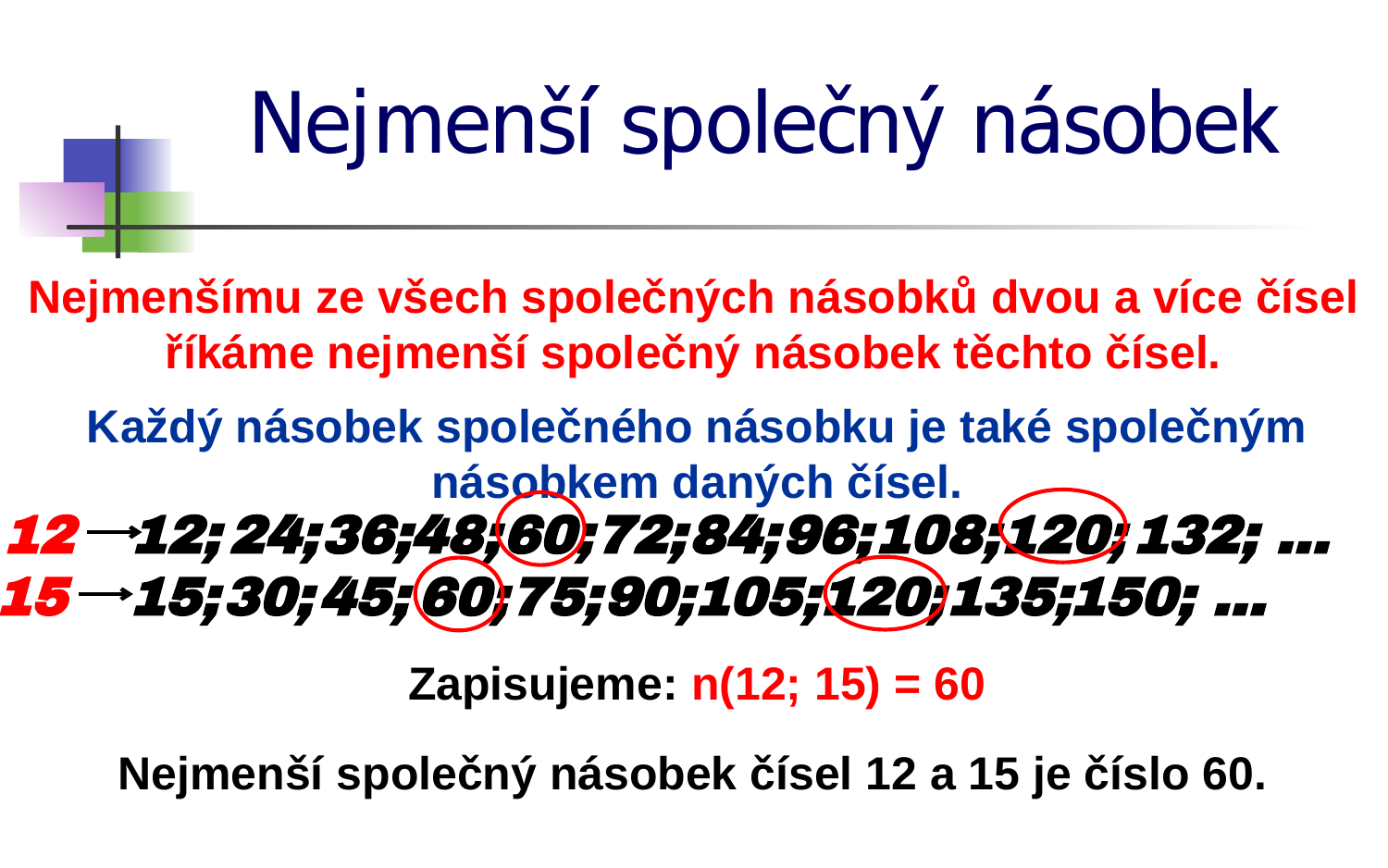

# Nejmenší společný násobek
Nejmenšímu ze všech společných násobků dvou a více čísel říkáme nejmenší společný násobek těchto čísel.
Každý násobek společného násobku je také společným násobkem daných čísel.

12
12;
24;
36;
48;
60;
72;
84;
96;
108;
120;
132; …

15
15;
30;
45;
75;
90;
105;
120;
135;
150; …
60;
Zapisujeme: n(12; 15) = 60
Nejmenší společný násobek čísel 12 a 15 je číslo 60.